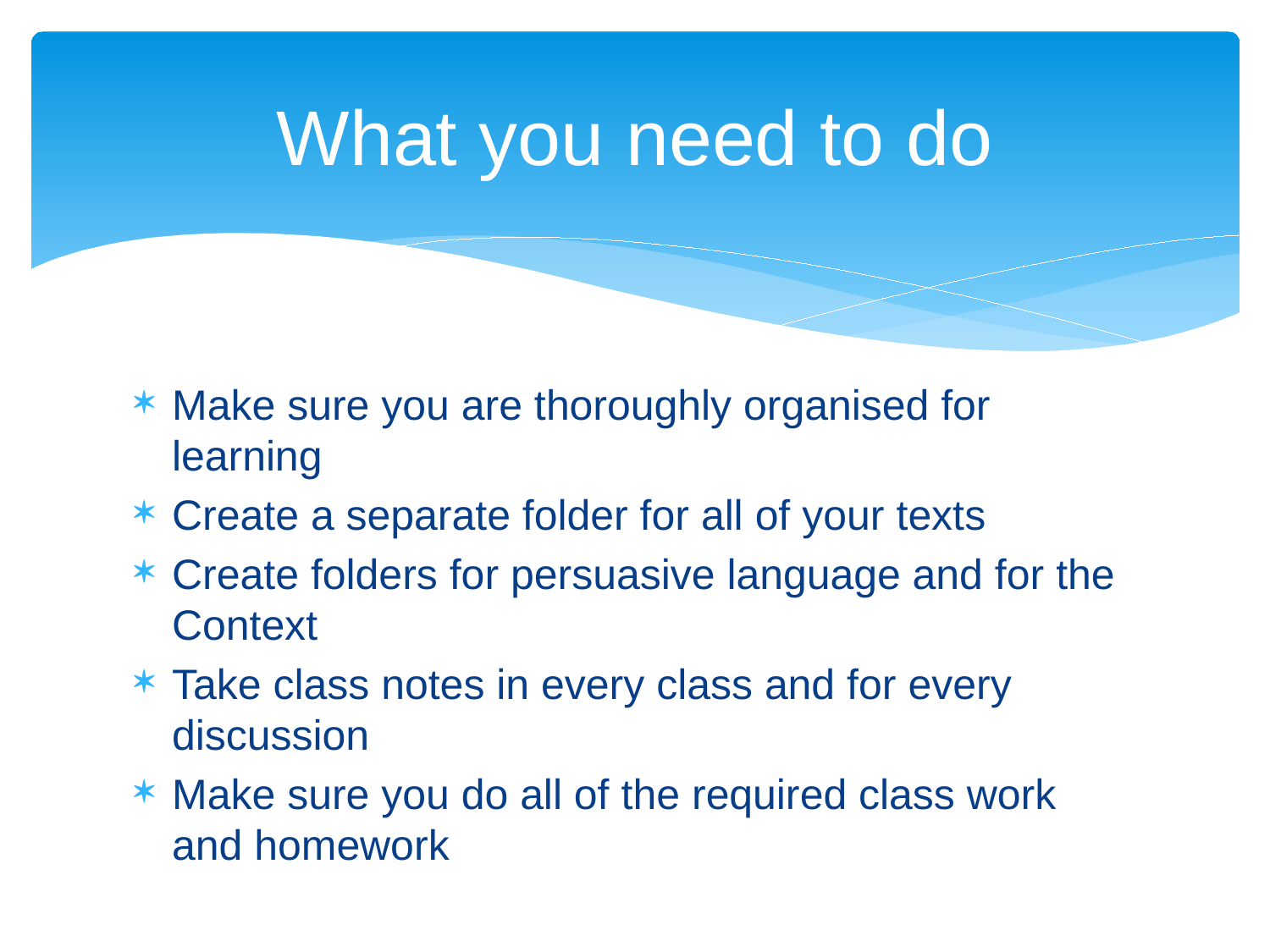

# What you need to do
Make sure you are thoroughly organised for learning
Create a separate folder for all of your texts
Create folders for persuasive language and for the Context
Take class notes in every class and for every discussion
Make sure you do all of the required class work and homework